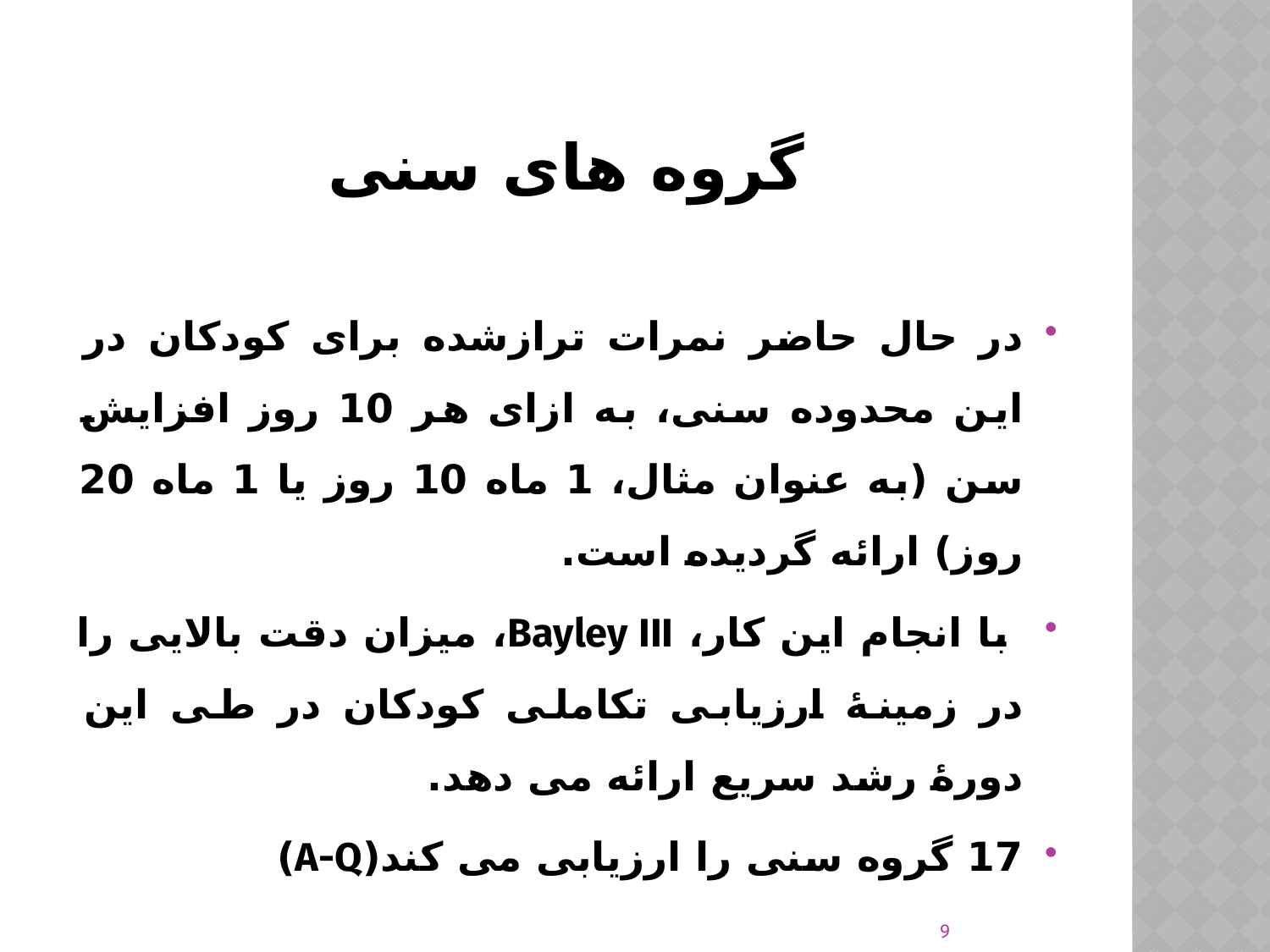

# گروه های سنی

در حال حاضر نمرات ترازشده برای کودکان در این محدوده سنی، به ازای هر 10 روز افزایش سن (به عنوان مثال، 1 ماه 10 روز یا 1 ماه 20 روز) ارائه‌ گردیده است.
 با انجام این کار، Bayley III، میزان دقت بالایی را در زمینۀ ارزیابی تکاملی کودکان در طی این دورۀ رشد سریع ارائه می دهد.
17 گروه سنی را ارزیابی می کند(A-Q)
9